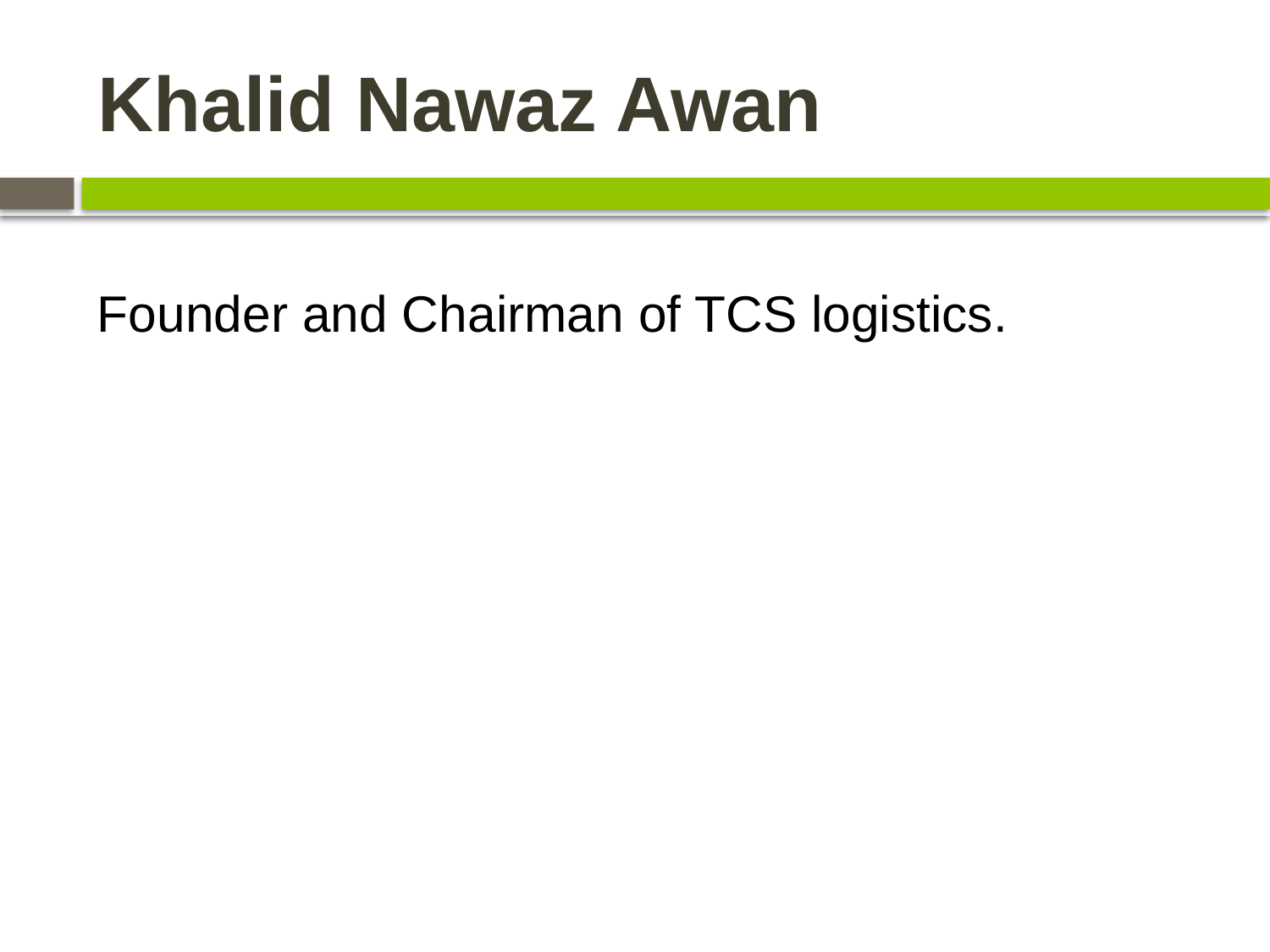

# Khalid Nawaz Awan
Founder and Chairman of TCS logistics.